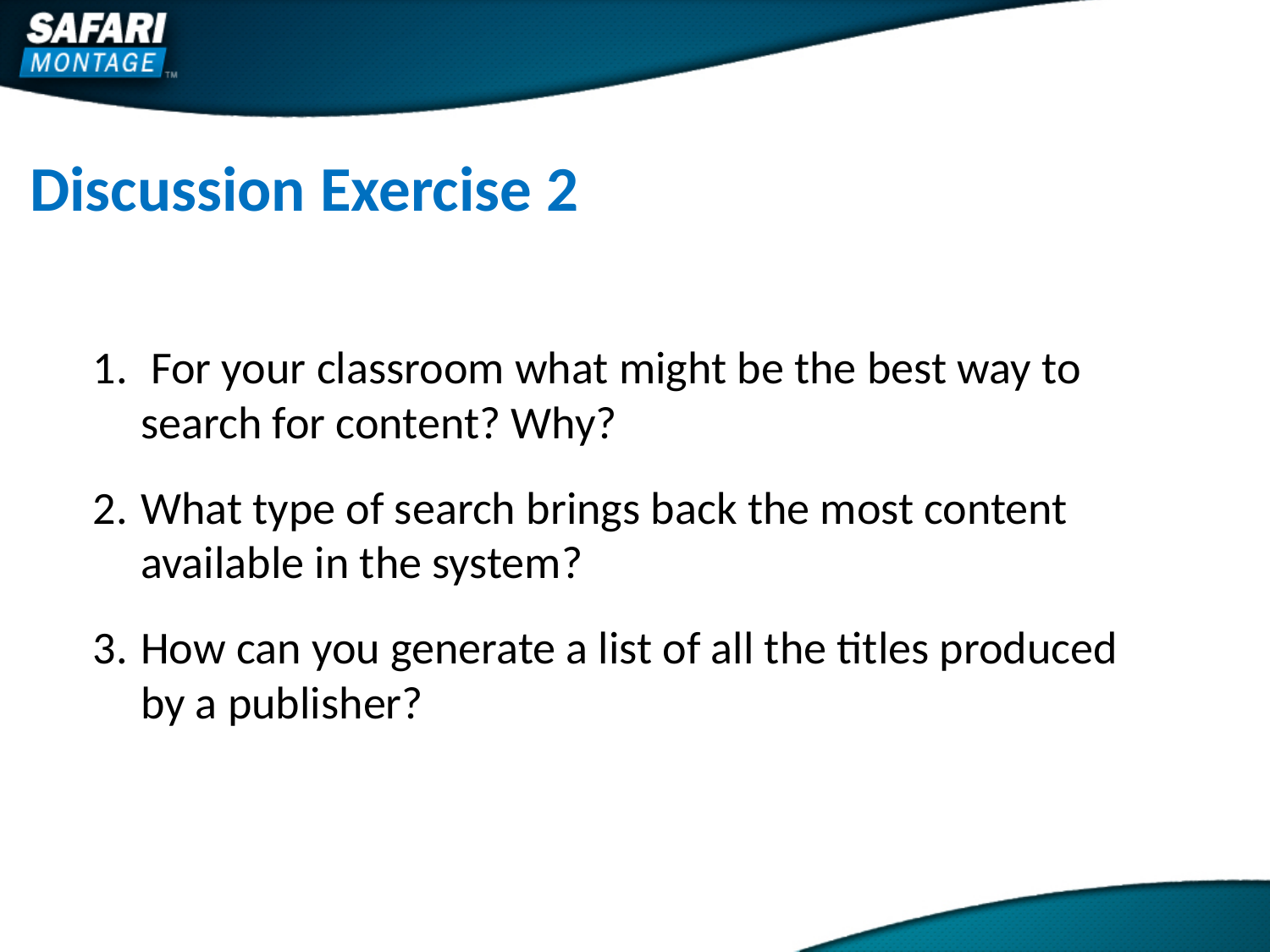

Discussion Exercise 2
 For your classroom what might be the best way to search for content? Why?
What type of search brings back the most content available in the system?
How can you generate a list of all the titles produced by a publisher?